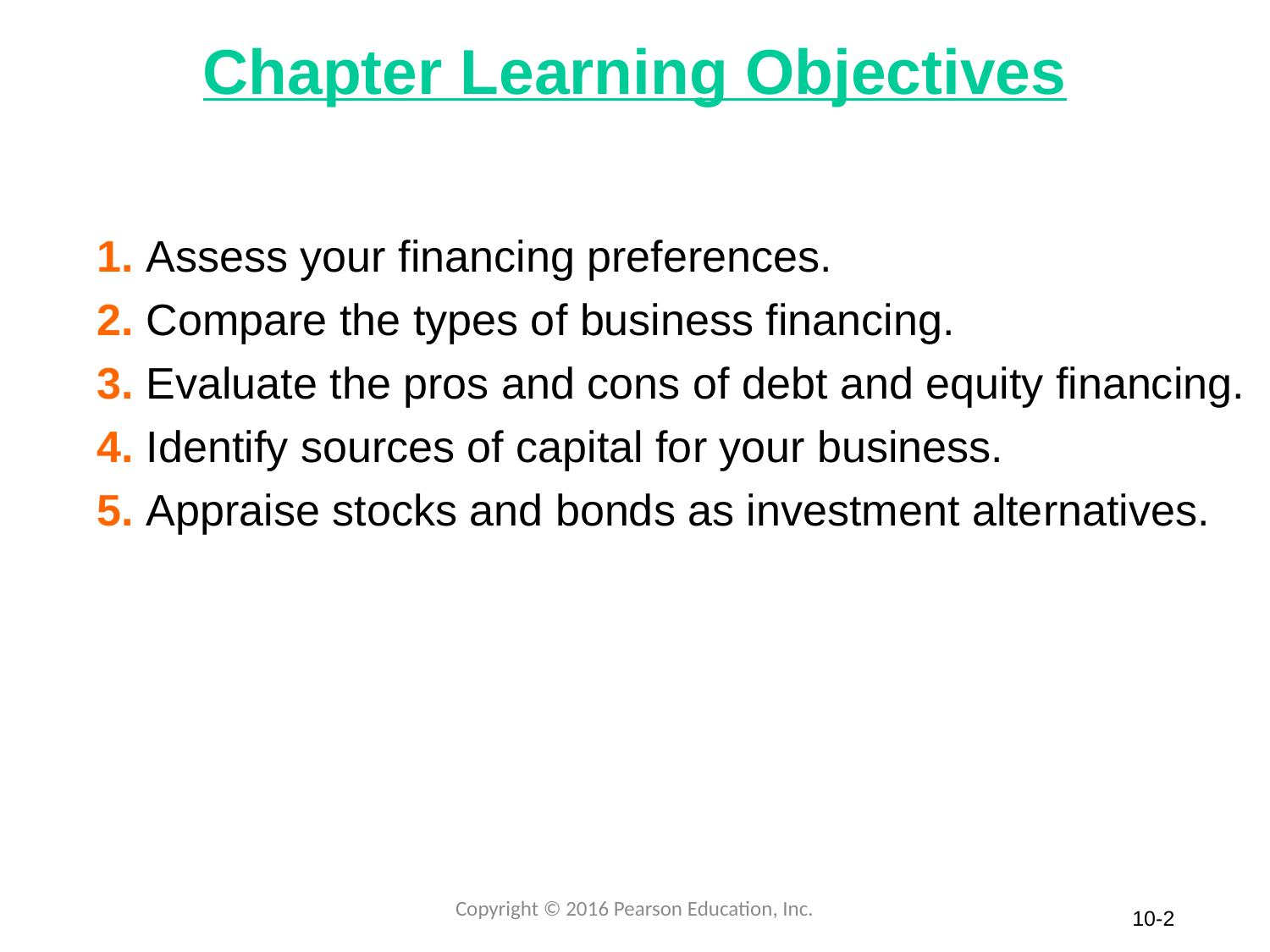

# Chapter Learning Objectives

1. Assess your financing preferences.

2. Compare the types of business financing.

3. Evaluate the pros and cons of debt and equity financing.

4. Identify sources of capital for your business.

5. Appraise stocks and bonds as investment alternatives.

Copyright © 2016 Pearson Education, Inc.